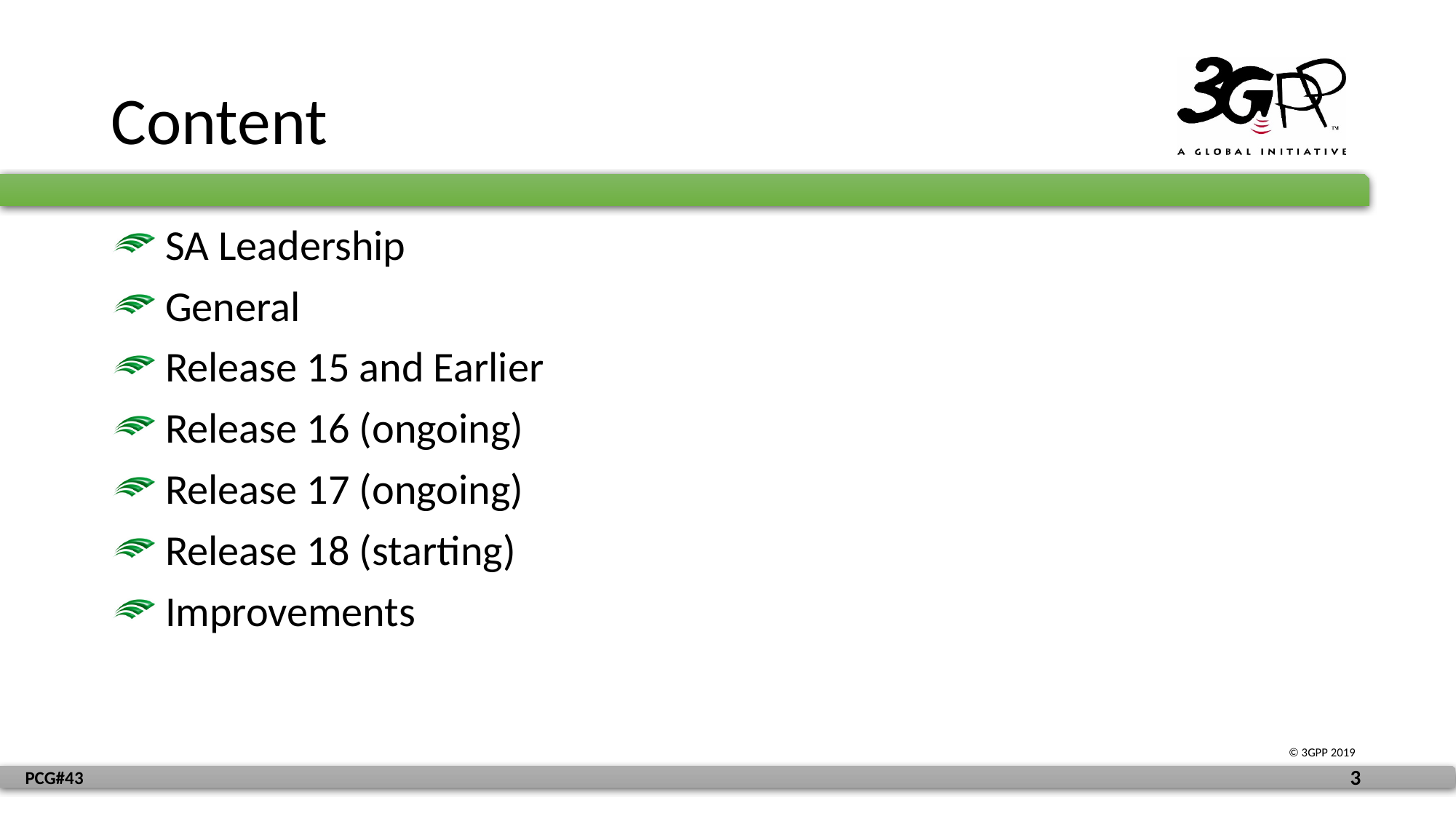

# Content
 SA Leadership
 General
 Release 15 and Earlier
 Release 16 (ongoing)
 Release 17 (ongoing)
 Release 18 (starting)
 Improvements